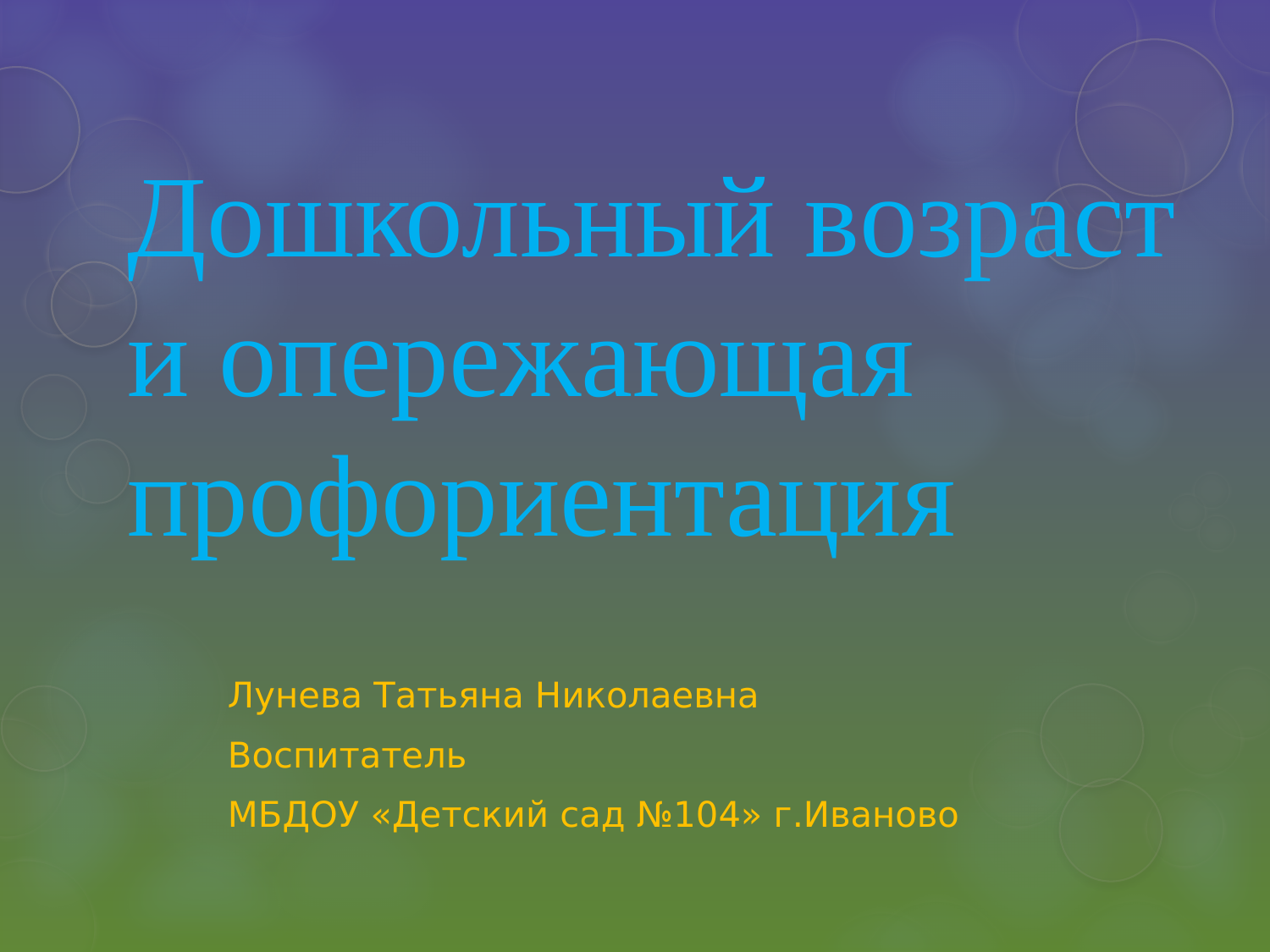

# Дошкольный возраст и опережающая профориентация
Лунева Татьяна Николаевна
Воспитатель
МБДОУ «Детский сад №104» г.Иваново